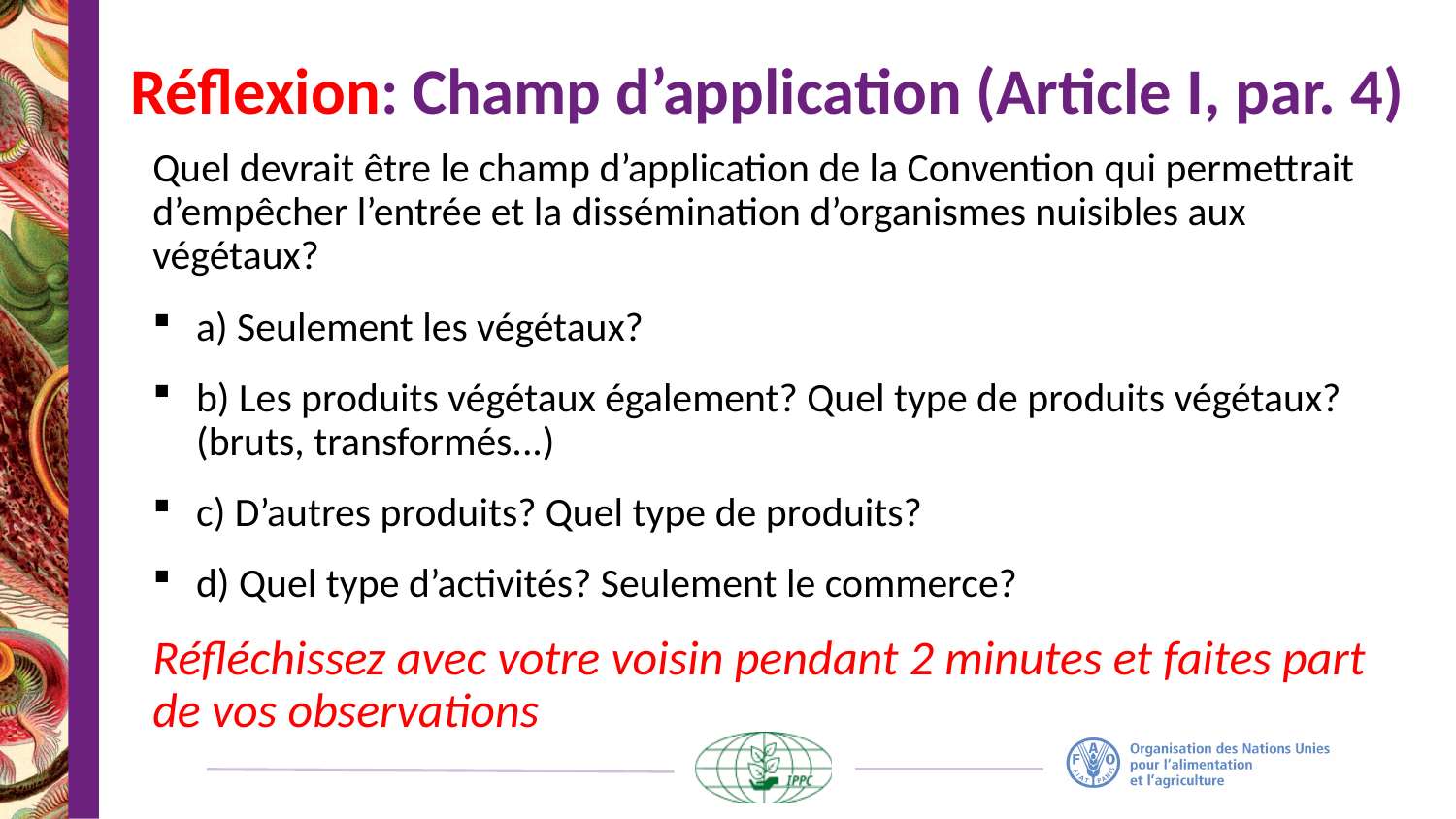

# Réflexion: Champ d’application (Article I, par. 4)
Quel devrait être le champ d’application de la Convention qui permettrait d’empêcher l’entrée et la dissémination d’organismes nuisibles aux végétaux?
a) Seulement les végétaux?
b) Les produits végétaux également? Quel type de produits végétaux? (bruts, transformés...)
c) D’autres produits? Quel type de produits?
d) Quel type d’activités? Seulement le commerce?
Réfléchissez avec votre voisin pendant 2 minutes et faites part de vos observations